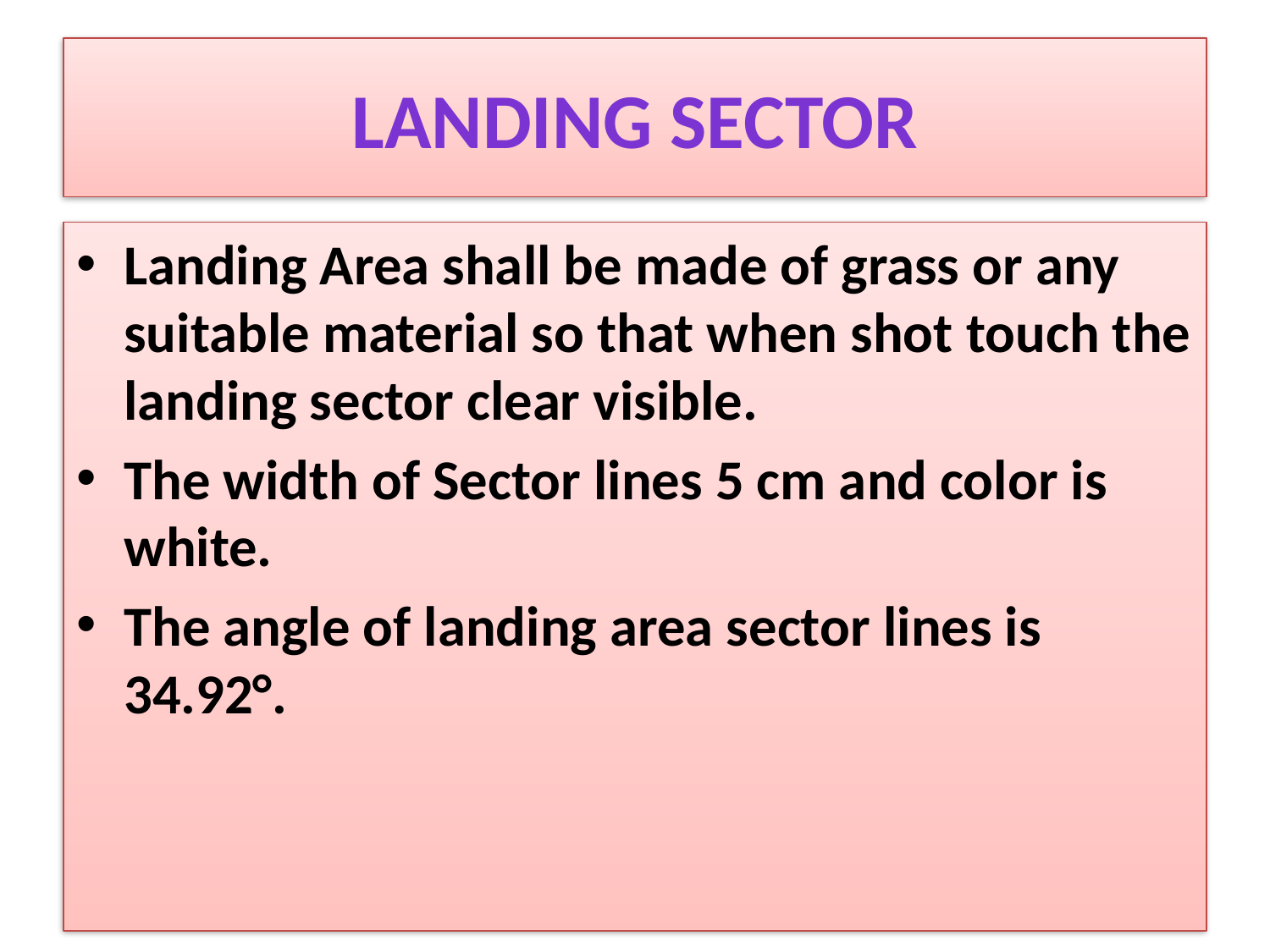

# Landing Sector
Landing Area shall be made of grass or any suitable material so that when shot touch the landing sector clear visible.
The width of Sector lines 5 cm and color is white.
The angle of landing area sector lines is 34.92°.